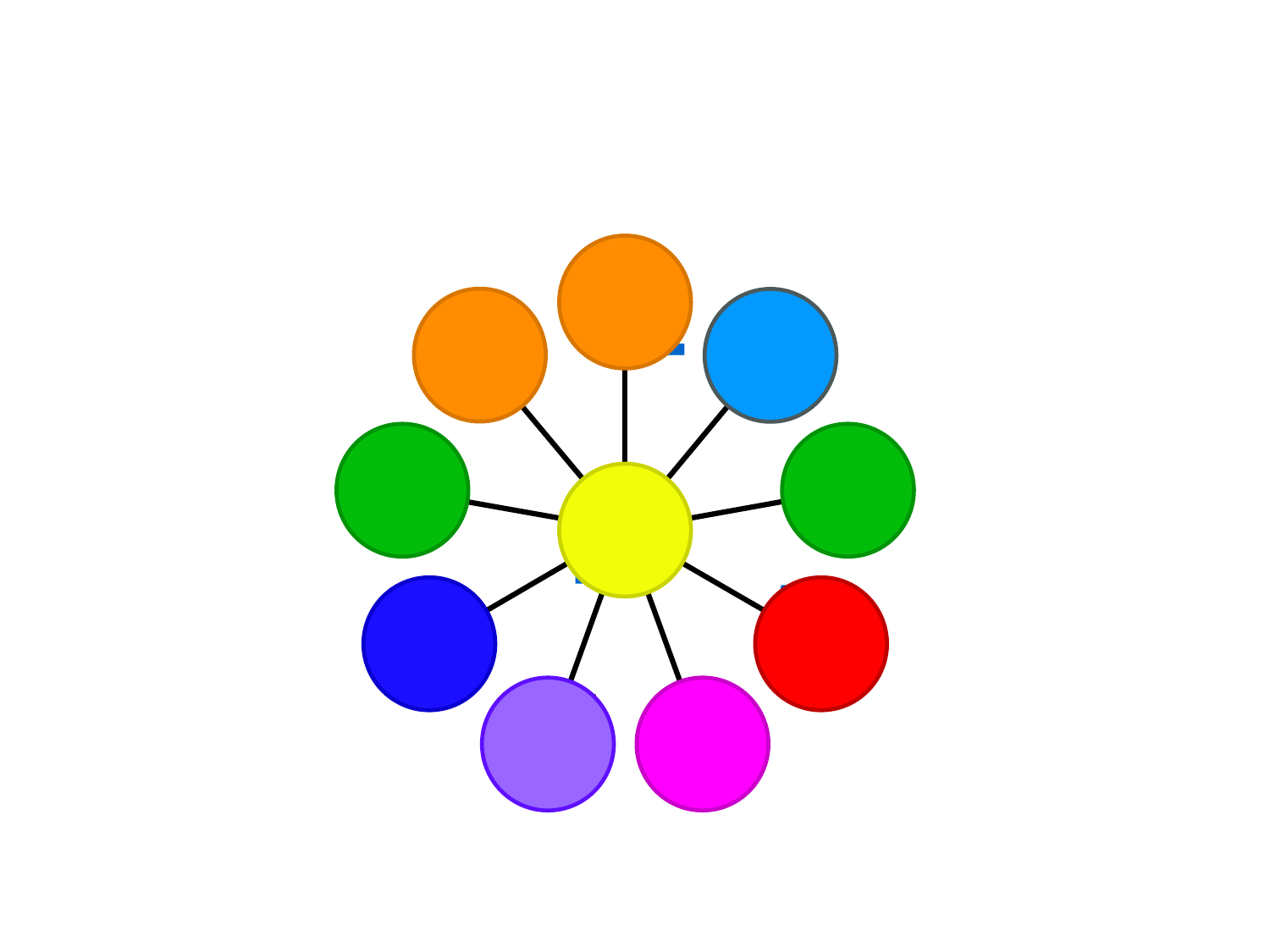

#
2
1
3
4
9
10
8
5
6
7